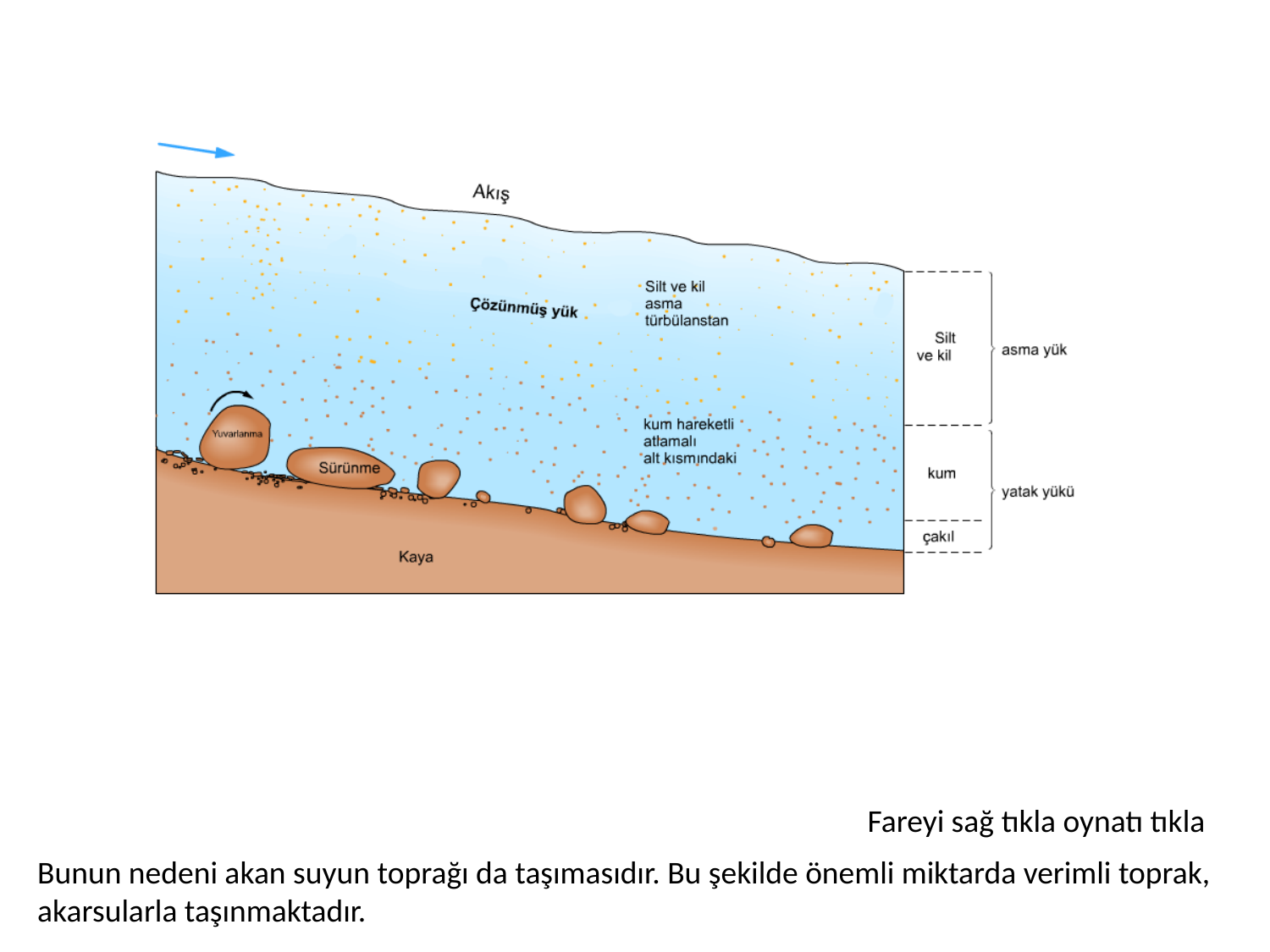

Fareyi sağ tıkla oynatı tıkla
Bunun nedeni akan suyun toprağı da taşımasıdır. Bu şekilde önemli miktarda verimli toprak, akarsularla taşınmaktadır.